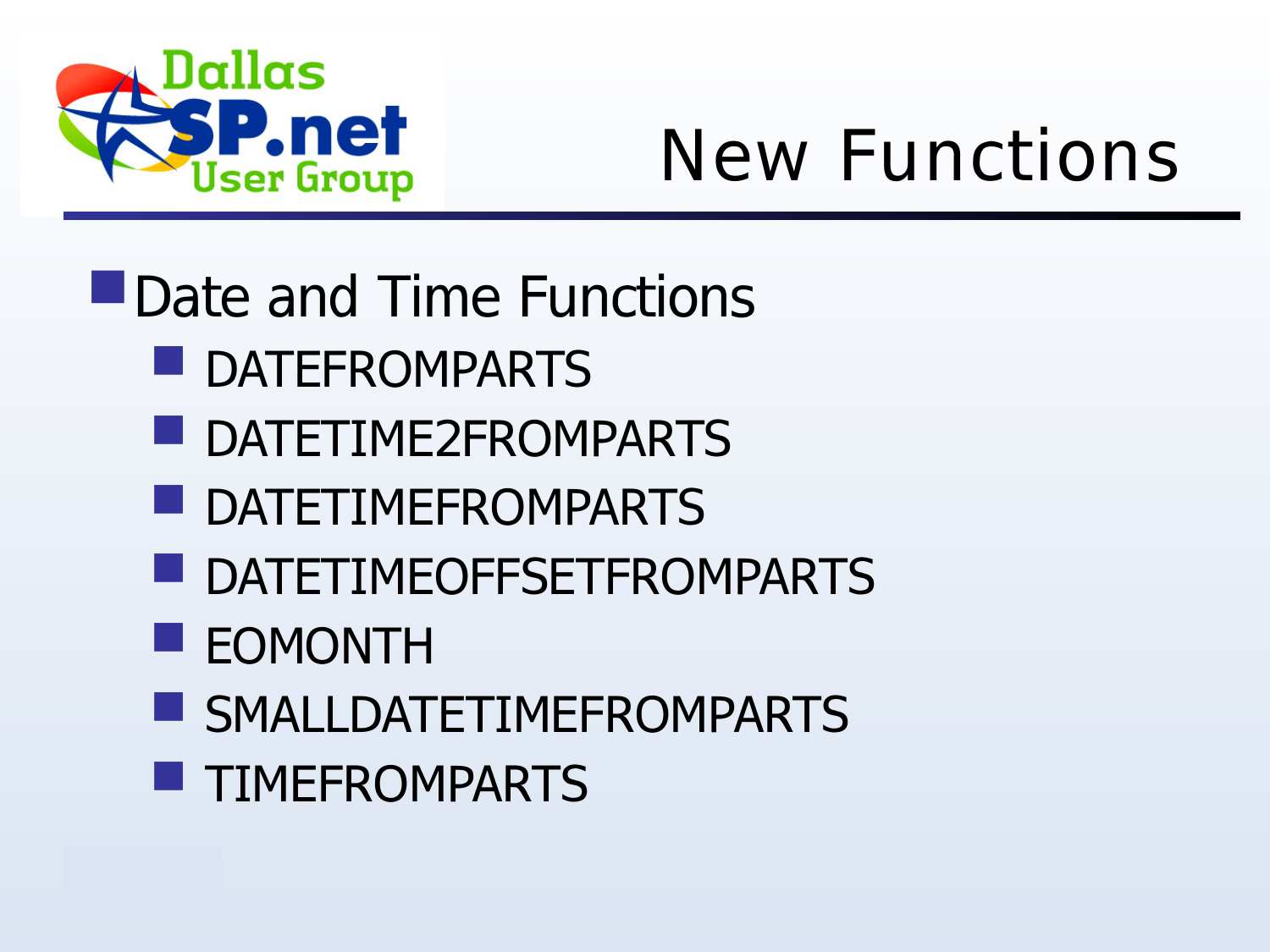

# New Functions
Date and Time Functions
 DATEFROMPARTS
 DATETIME2FROMPARTS
 DATETIMEFROMPARTS
 DATETIMEOFFSETFROMPARTS
 EOMONTH
 SMALLDATETIMEFROMPARTS
 TIMEFROMPARTS